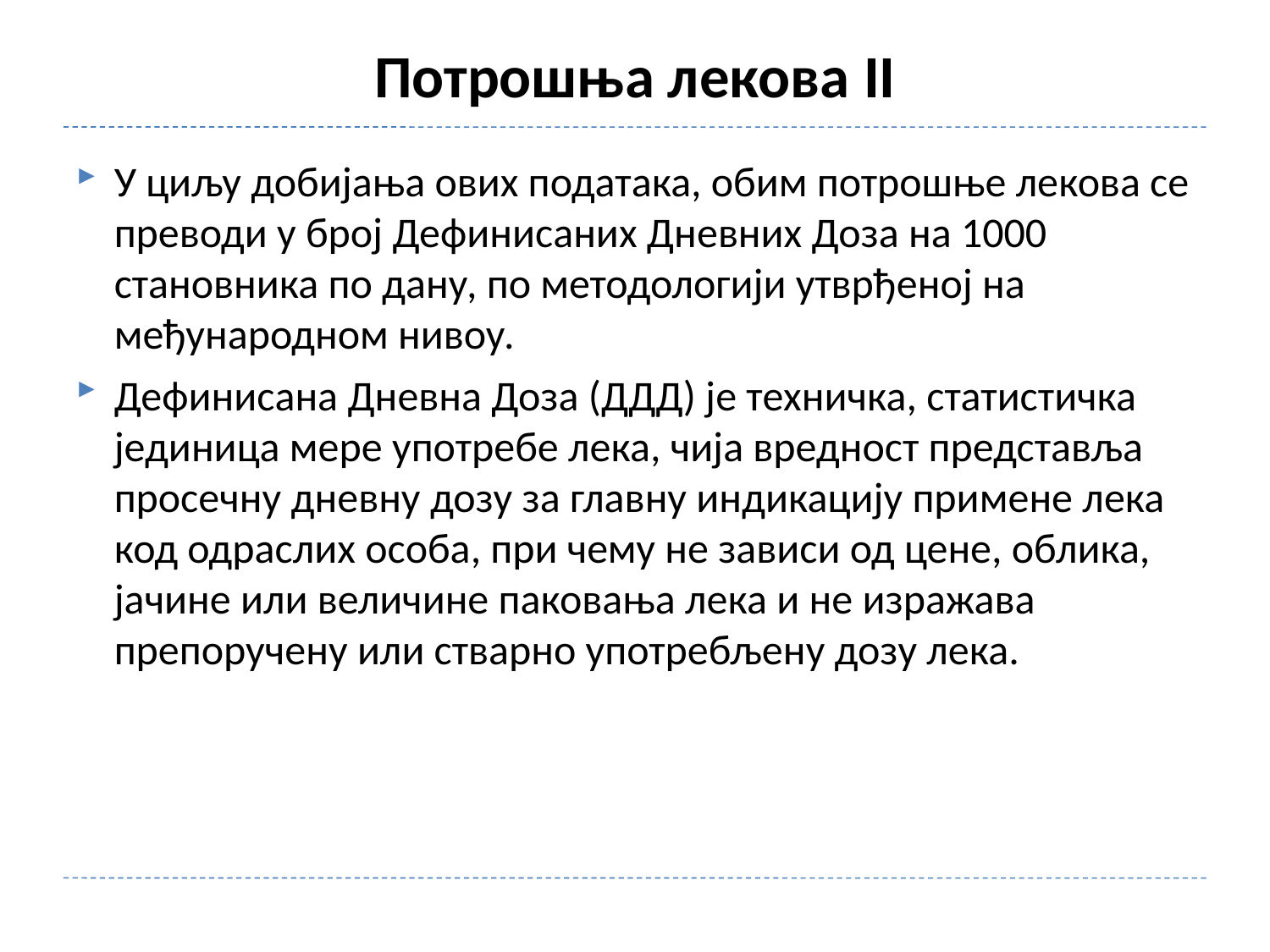

# Потрошња лекова II
У циљу добијања ових података, обим потрошње лекова се преводи у број Дефинисаних Дневних Доза на 1000 становника по дану, по методологији утврђеној на међународном нивоу.
Дефинисана Дневна Доза (ДДД) је техничка, статистичка јединица мере употребе лека, чија вредност представља просечну дневну дозу за главну индикацију примене лека код одраслих особа, при чему не зависи од цене, облика, јачине или величине паковања лека и не изражава препоручену или стварно употребљену дозу лека.